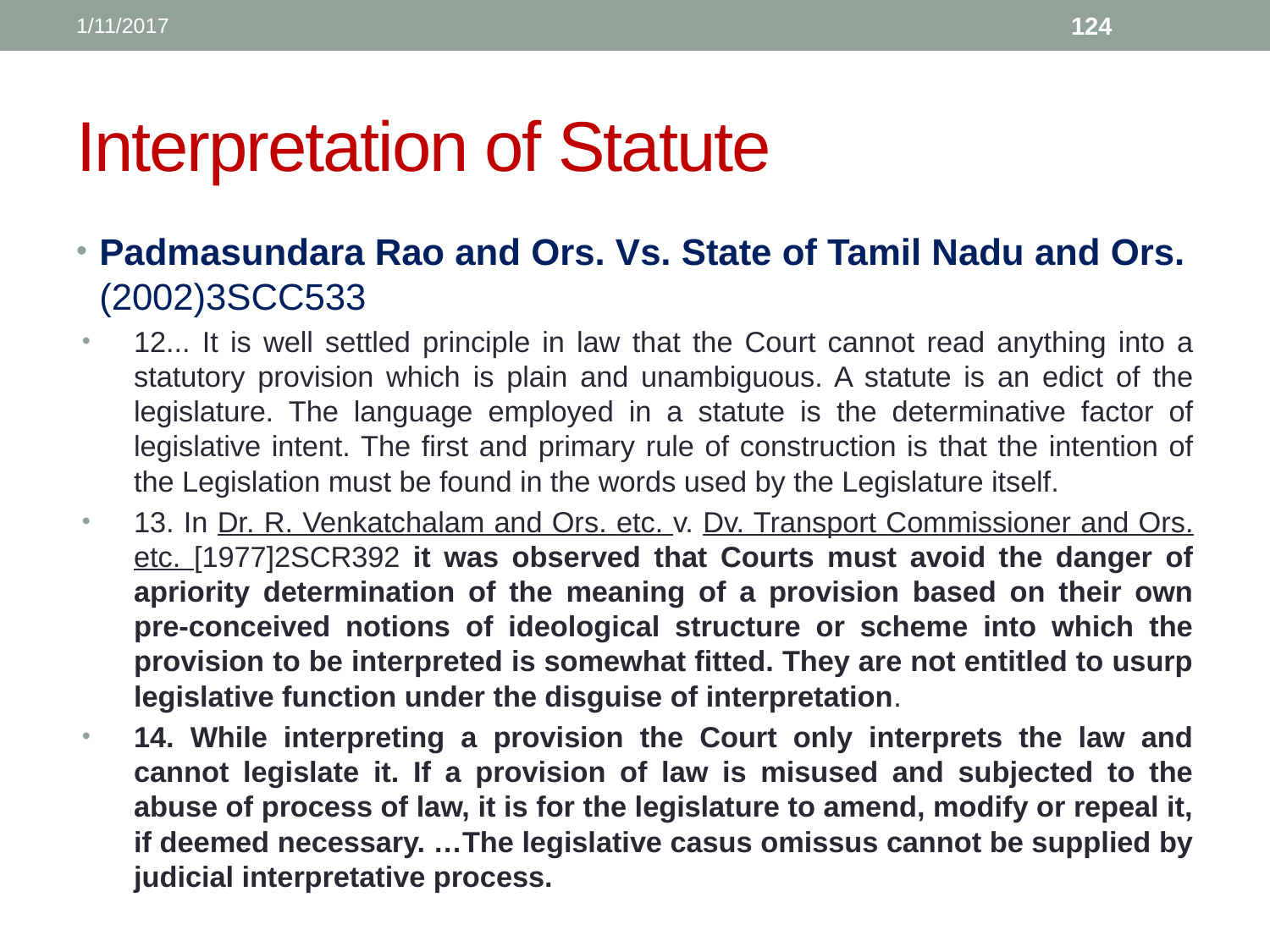

1/11/2017
124
# Interpretation of Statute
Padmasundara Rao and Ors. Vs. State of Tamil Nadu and Ors. (2002)3SCC533
12... It is well settled principle in law that the Court cannot read anything into a statutory provision which is plain and unambiguous. A statute is an edict of the legislature. The language employed in a statute is the determinative factor of legislative intent. The first and primary rule of construction is that the intention of the Legislation must be found in the words used by the Legislature itself.
13. In Dr. R. Venkatchalam and Ors. etc. v. Dv. Transport Commissioner and Ors. etc. [1977]2SCR392 it was observed that Courts must avoid the danger of apriority determination of the meaning of a provision based on their own pre-conceived notions of ideological structure or scheme into which the provision to be interpreted is somewhat fitted. They are not entitled to usurp legislative function under the disguise of interpretation.
14. While interpreting a provision the Court only interprets the law and cannot legislate it. If a provision of law is misused and subjected to the abuse of process of law, it is for the legislature to amend, modify or repeal it, if deemed necessary. …The legislative casus omissus cannot be supplied by judicial interpretative process.